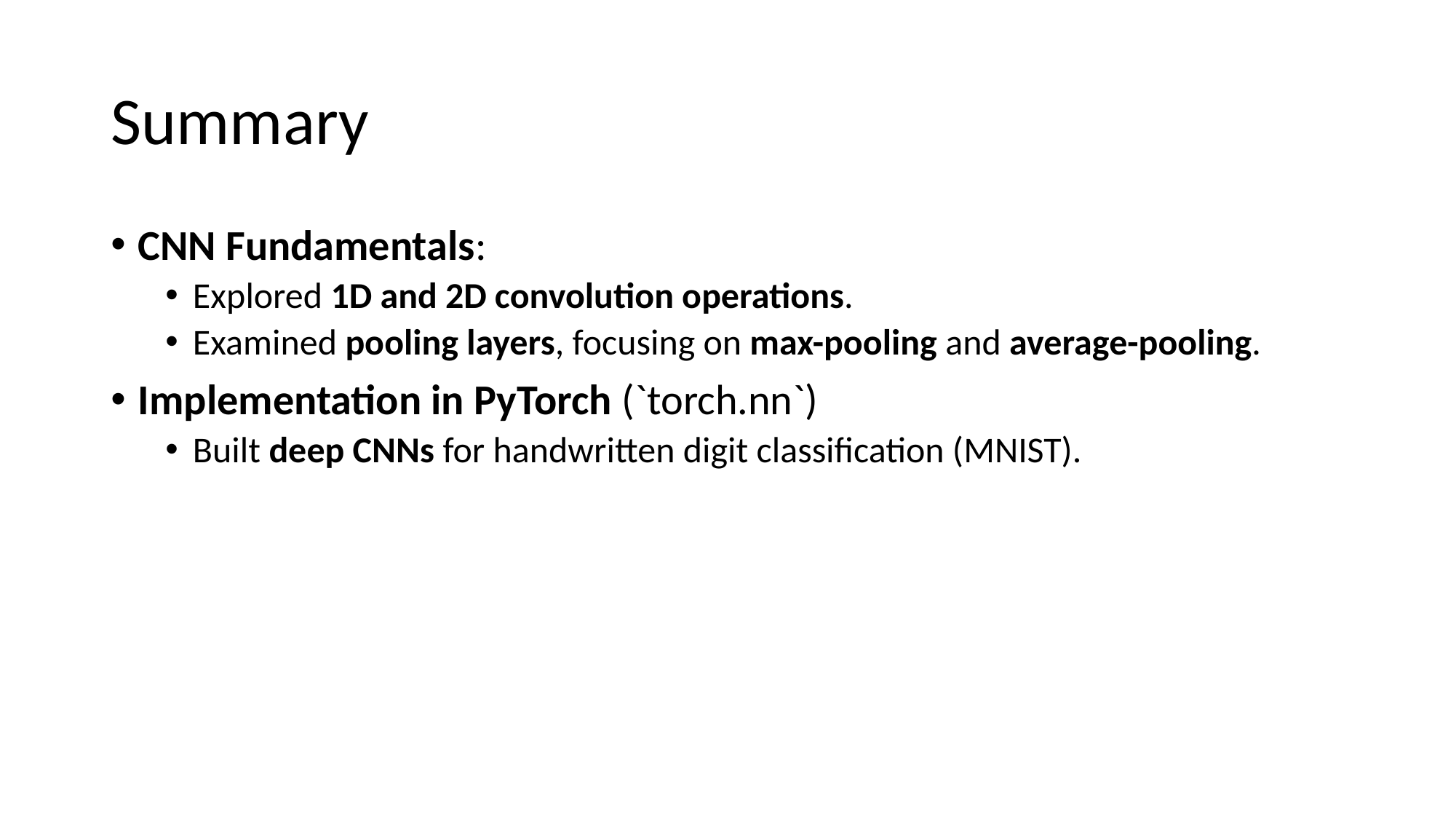

# Summary
CNN Fundamentals:
Explored 1D and 2D convolution operations.
Examined pooling layers, focusing on max-pooling and average-pooling.
Implementation in PyTorch (`torch.nn`)
Built deep CNNs for handwritten digit classification (MNIST).